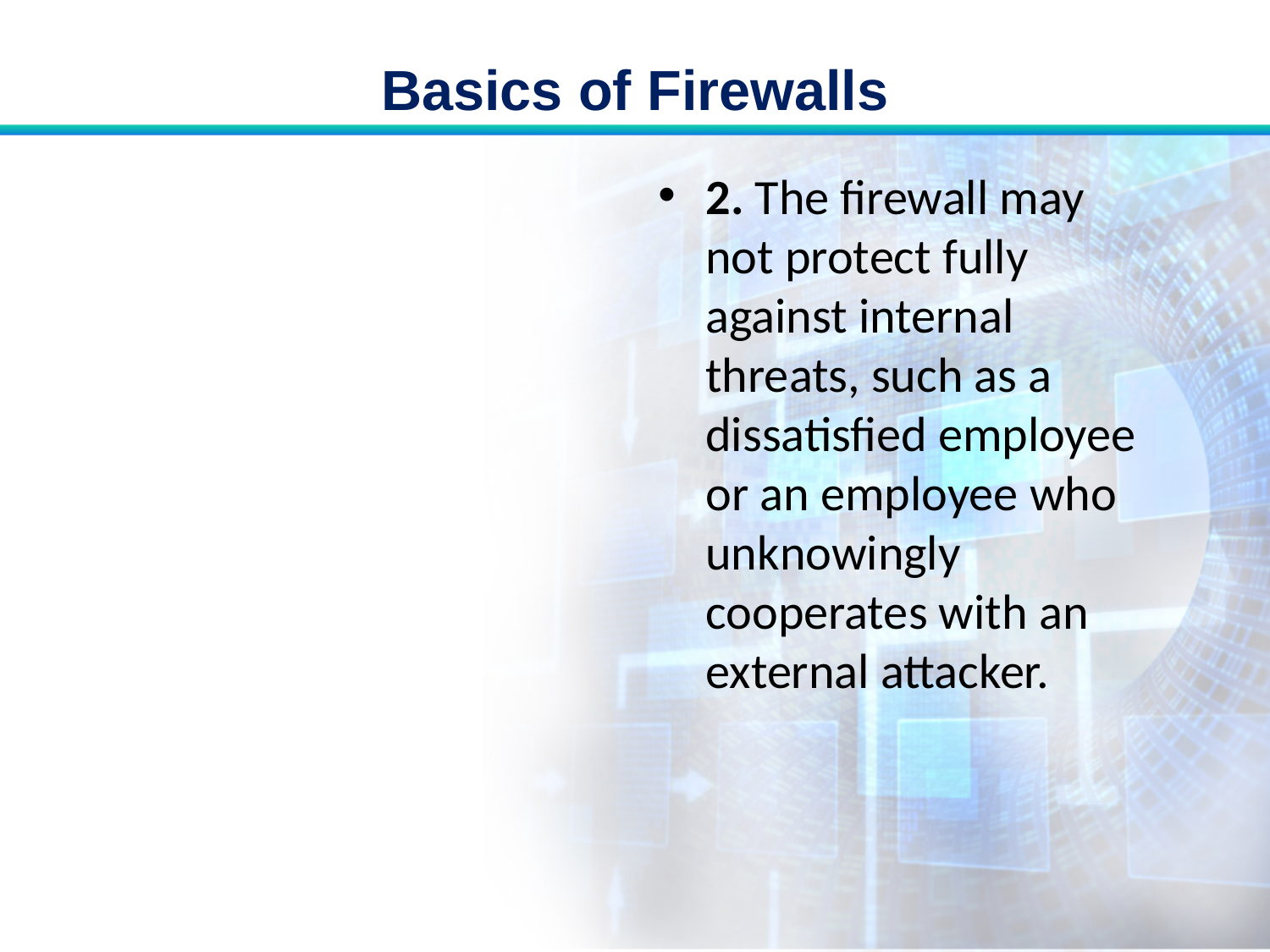

# Basics of Firewalls
2. The firewall may not protect fully against internal threats, such as a dissatisfied employee or an employee who unknowingly cooperates with an external attacker.